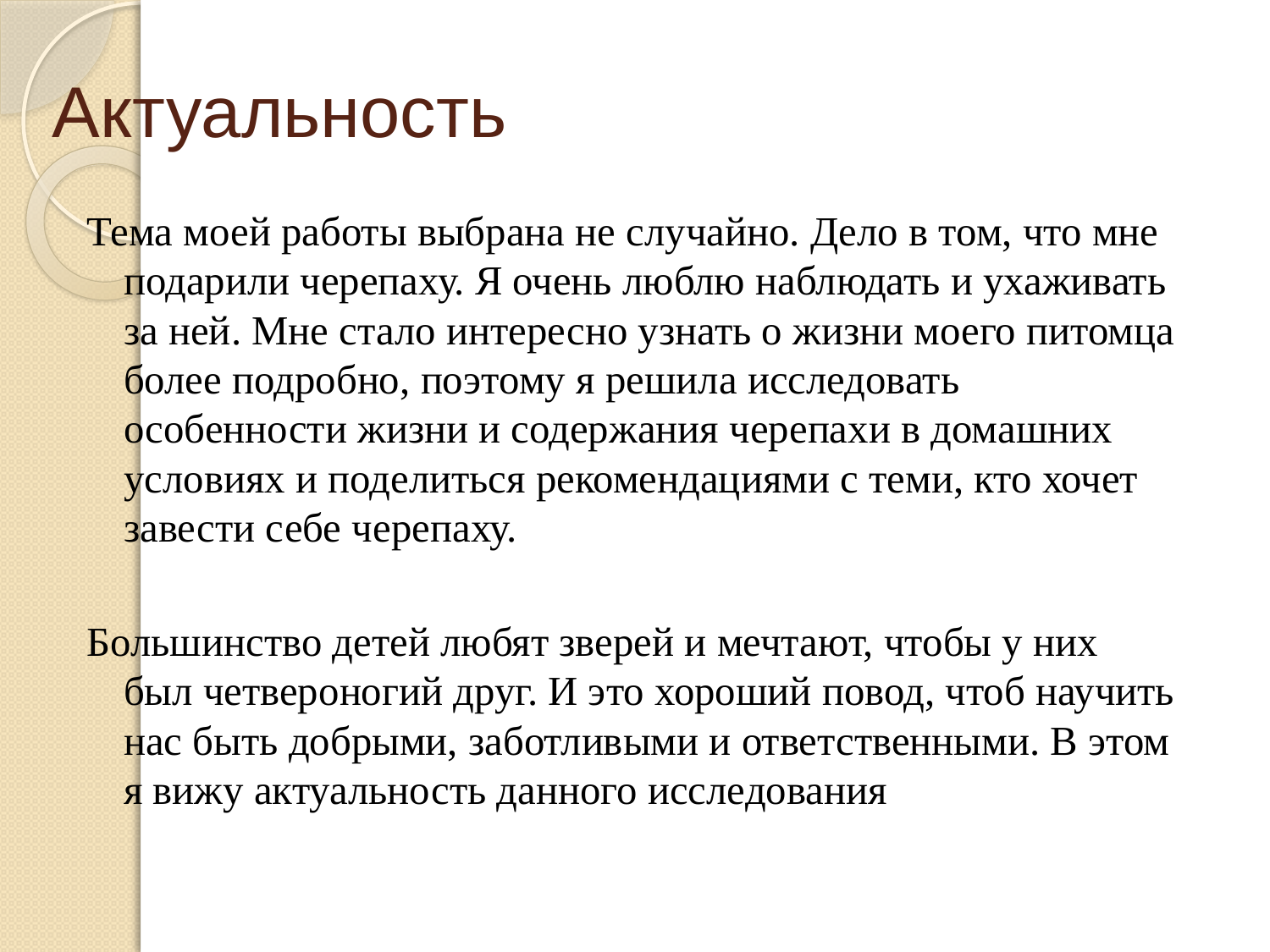

# Актуальность
Тема моей работы выбрана не случайно. Дело в том, что мне подарили черепаху. Я очень люблю наблюдать и ухаживать за ней. Мне стало интересно узнать о жизни моего питомца более подробно, поэтому я решила исследовать особенности жизни и содержания черепахи в домашних условиях и поделиться рекомендациями с теми, кто хочет завести себе черепаху.

Большинство детей любят зверей и мечтают, чтобы у них был четвероногий друг. И это хороший повод, чтоб научить нас быть добрыми, заботливыми и ответственными. В этом я вижу актуальность данного исследования